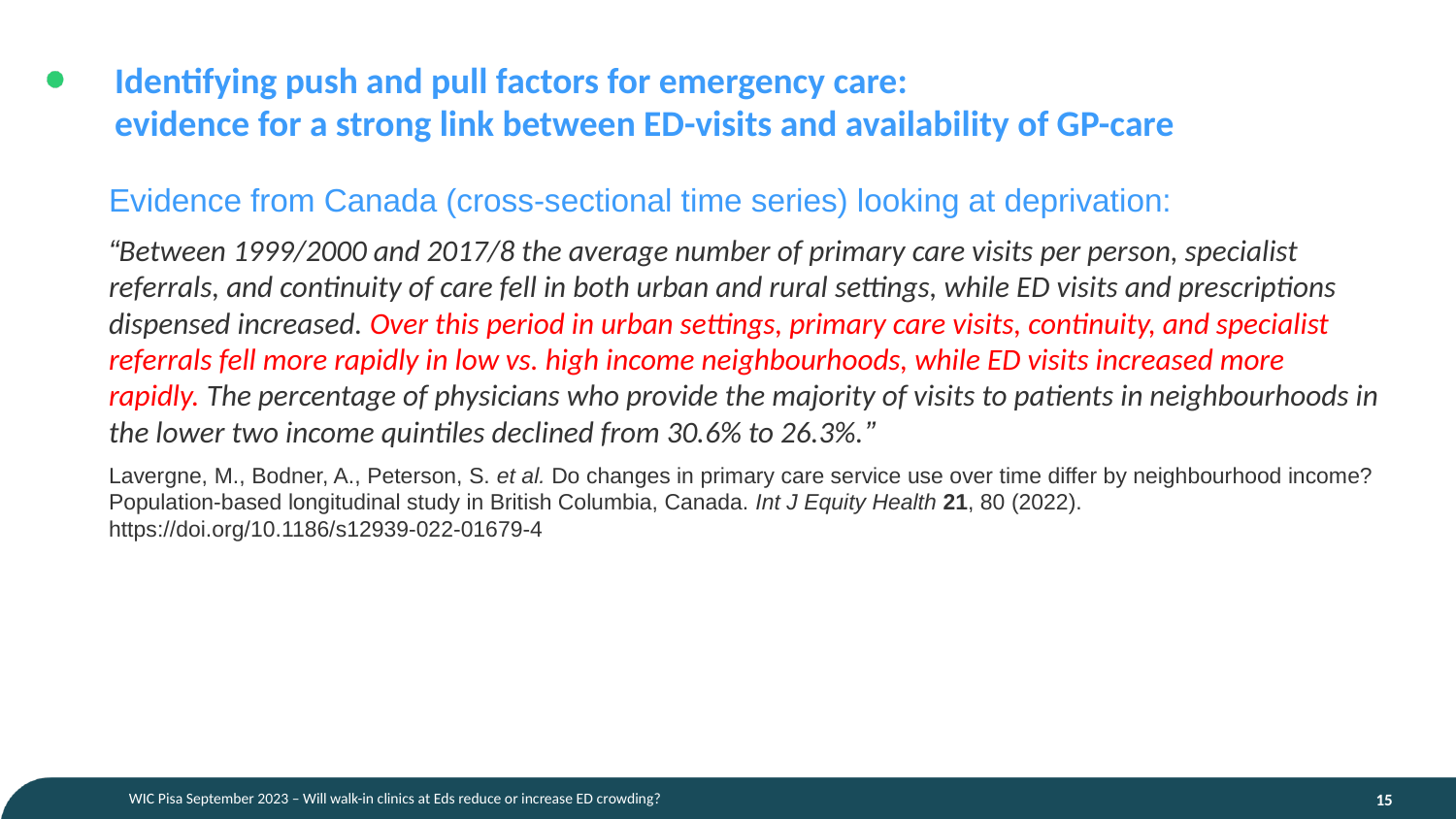

# Identifying push and pull factors for emergency care: evidence for a strong link between ED-visits and availability of GP-care
Evidence from Canada (cross-sectional time series) looking at deprivation:
“Between 1999/2000 and 2017/8 the average number of primary care visits per person, specialist referrals, and continuity of care fell in both urban and rural settings, while ED visits and prescriptions dispensed increased. Over this period in urban settings, primary care visits, continuity, and specialist referrals fell more rapidly in low vs. high income neighbourhoods, while ED visits increased more rapidly. The percentage of physicians who provide the majority of visits to patients in neighbourhoods in the lower two income quintiles declined from 30.6% to 26.3%.”
Lavergne, M., Bodner, A., Peterson, S. et al. Do changes in primary care service use over time differ by neighbourhood income? Population-based longitudinal study in British Columbia, Canada. Int J Equity Health 21, 80 (2022). https://doi.org/10.1186/s12939-022-01679-4
WIC Pisa September 2023 – Will walk-in clinics at Eds reduce or increase ED crowding?